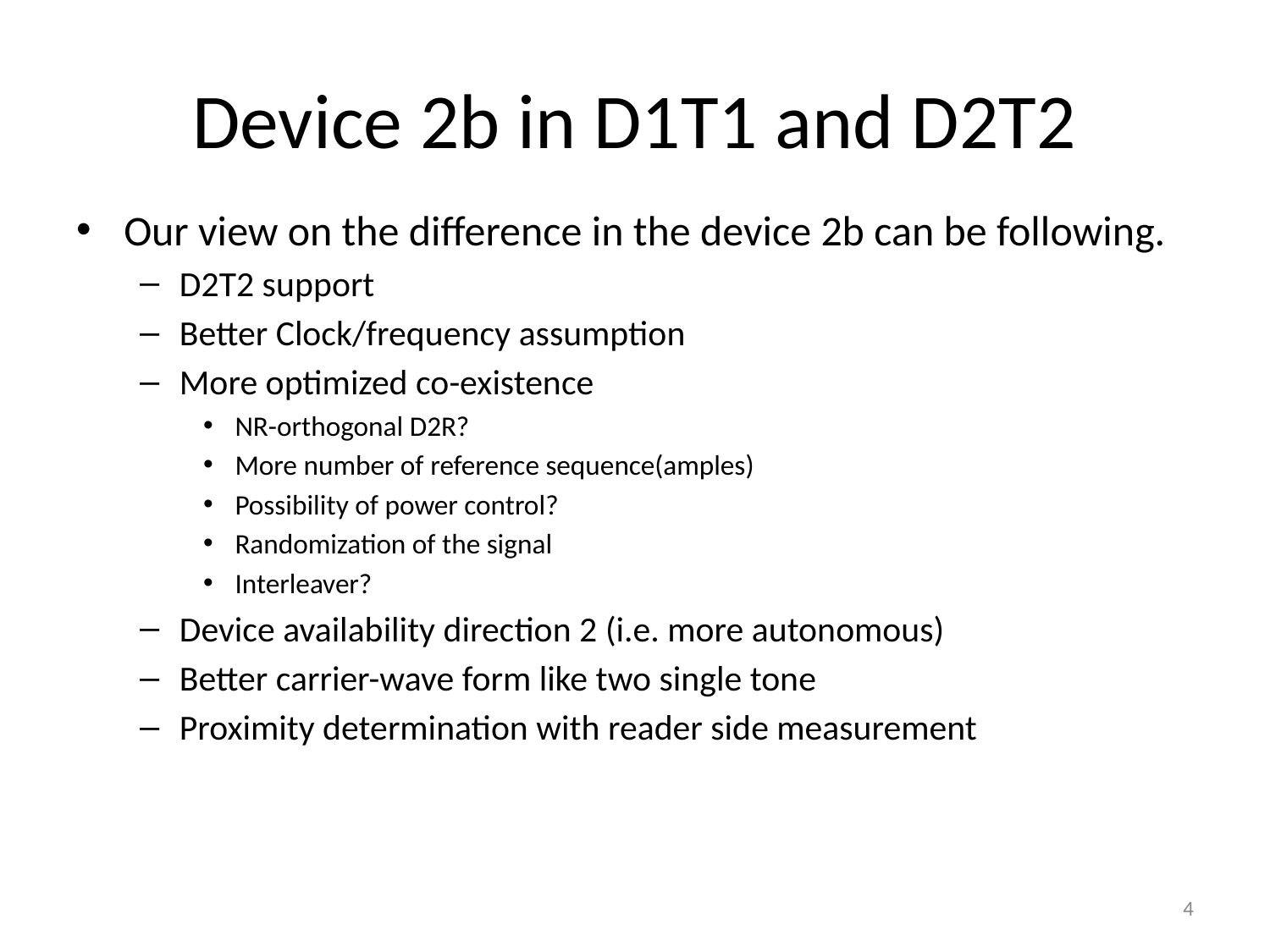

# Device 2b in D1T1 and D2T2
Our view on the difference in the device 2b can be following.
D2T2 support
Better Clock/frequency assumption
More optimized co-existence
NR-orthogonal D2R?
More number of reference sequence(amples)
Possibility of power control?
Randomization of the signal
Interleaver?
Device availability direction 2 (i.e. more autonomous)
Better carrier-wave form like two single tone
Proximity determination with reader side measurement

4